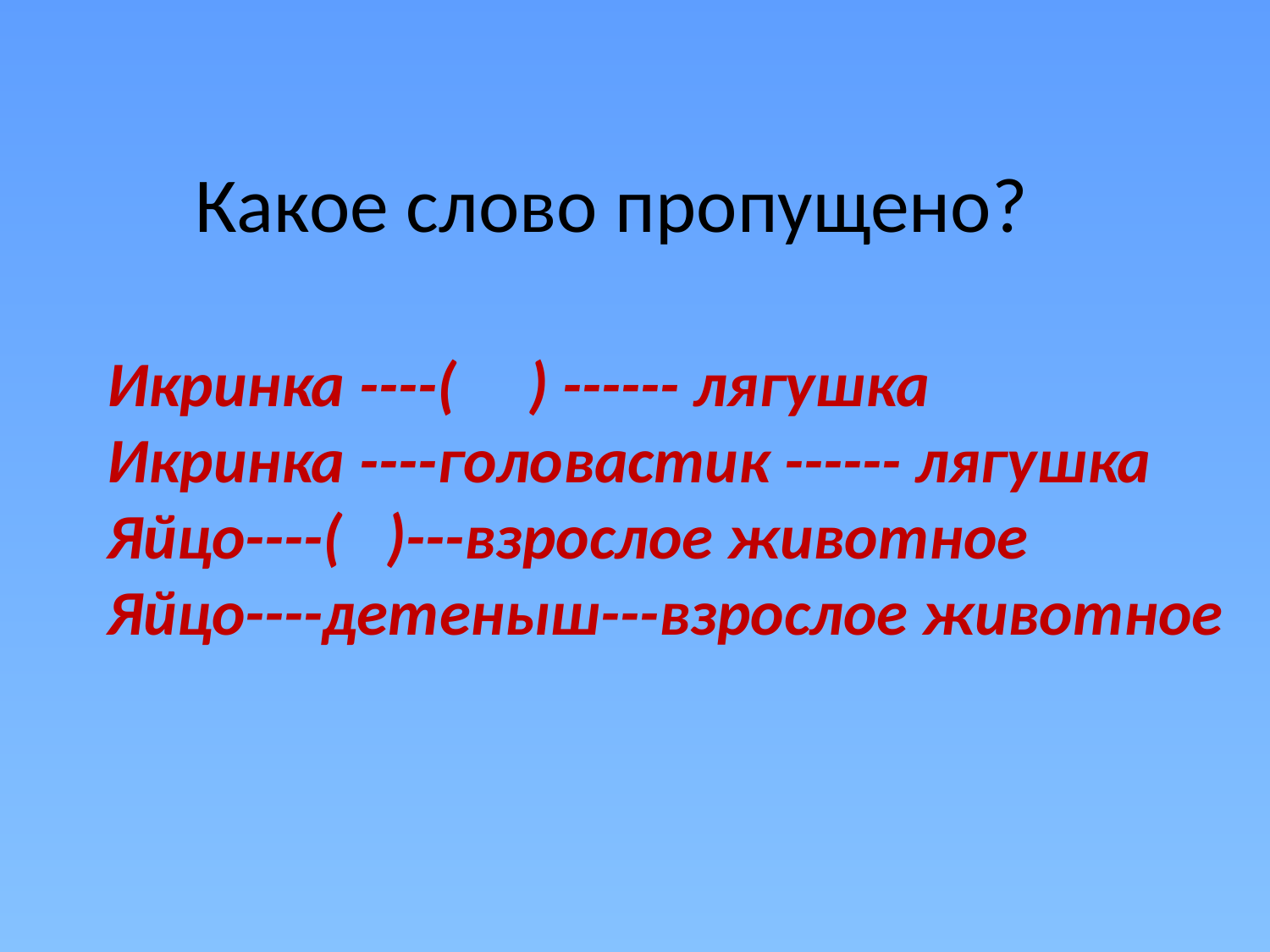

Какое слово пропущено?
Икринка ----(     ) ------ лягушка
Икринка ----головастик ------ лягушка
Яйцо----(   )---взрослое животное
Яйцо----детеныш---взрослое животное